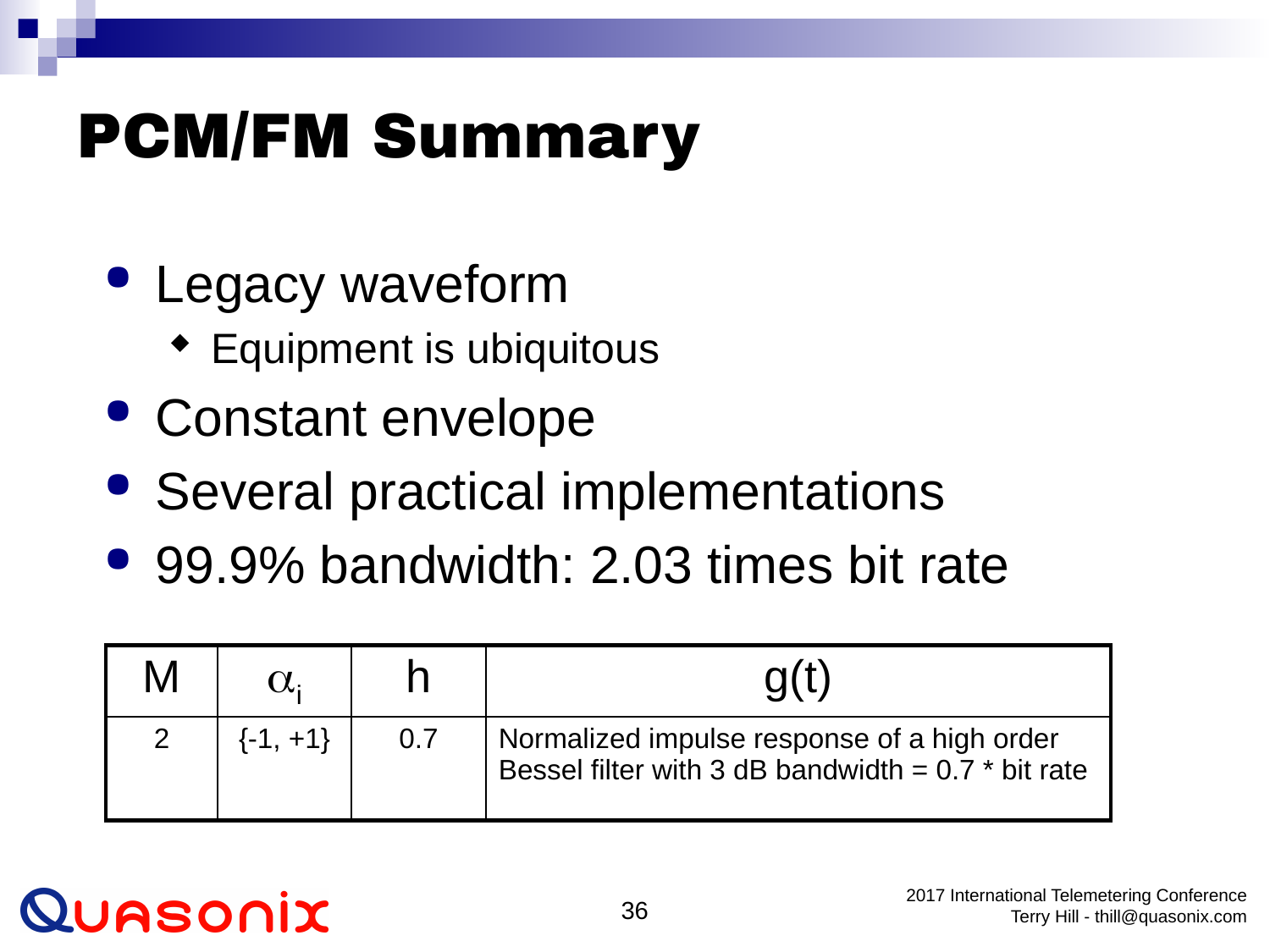

# PCM/FM Summary
Legacy waveform
Equipment is ubiquitous
Constant envelope
Several practical implementations
99.9% bandwidth: 2.03 times bit rate
| M | αi | h | g(t) |
| --- | --- | --- | --- |
| 2 | {-1, +1} | 0.7 | Normalized impulse response of a high order Bessel filter with 3 dB bandwidth = 0.7 \* bit rate |